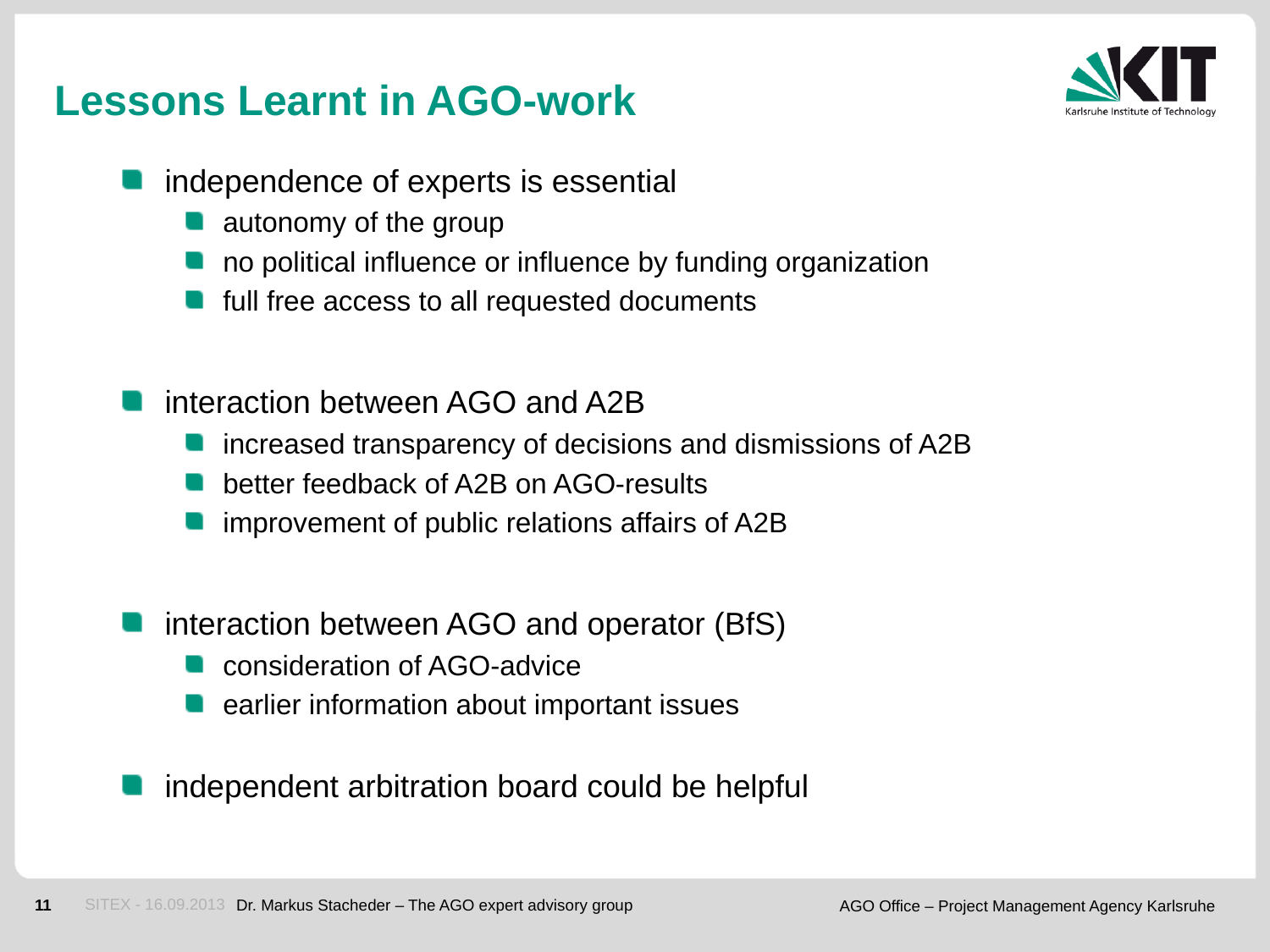

# Lessons Learnt in AGO-work

independence of experts is essential
autonomy of the group
no political influence or influence by funding organization
full free access to all requested documents

interaction between AGO and A2B
increased transparency of decisions and dismissions of A2B
better feedback of A2B on AGO-results
improvement of public relations affairs of A2B

interaction between AGO and operator (BfS)
consideration of AGO-advice
earlier information about important issues

independent arbitration board could be helpful

SITEX - 16.09.2013
Dr. Markus Stacheder – The AGO expert advisory group